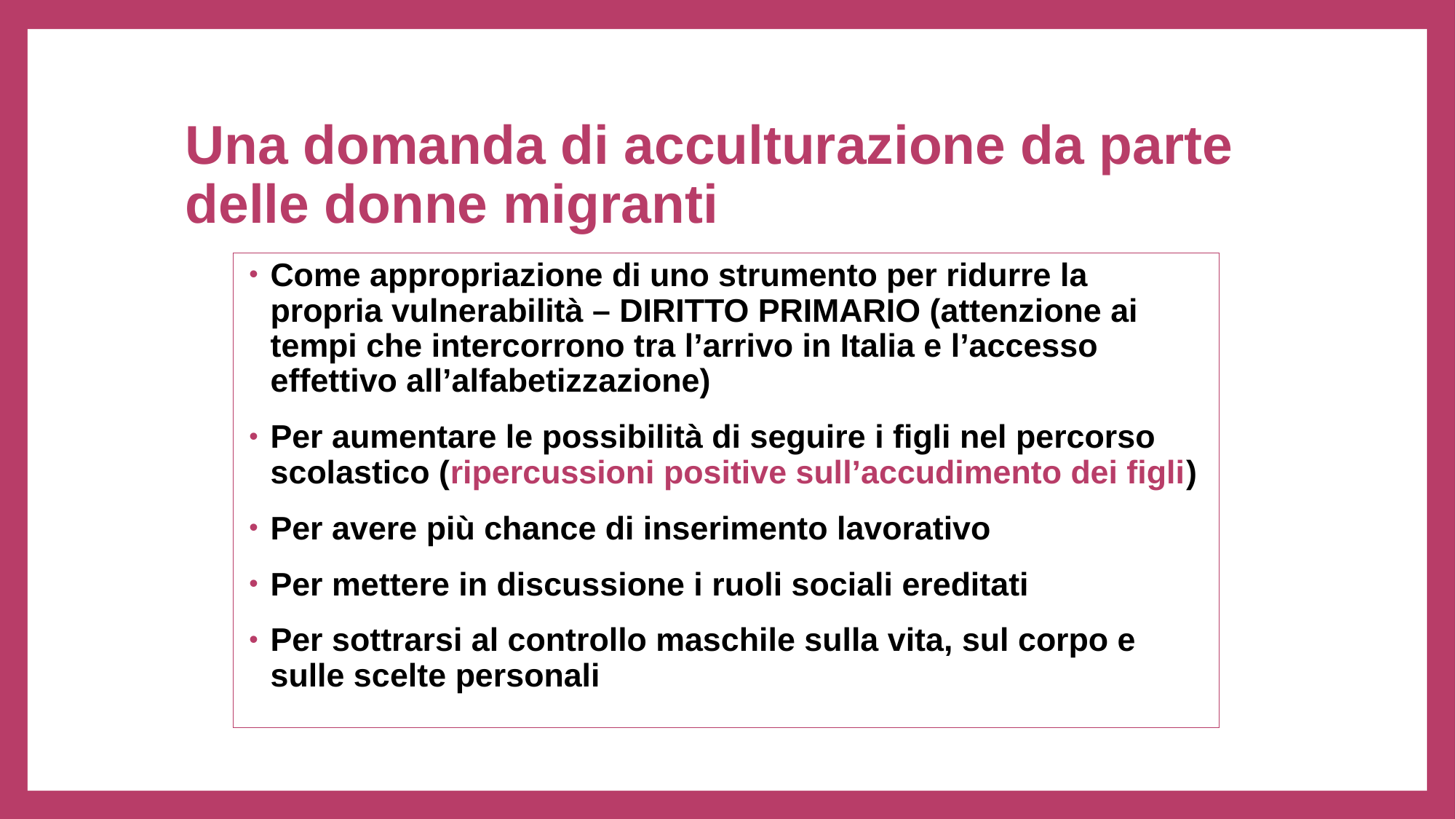

# Una domanda di acculturazione da parte delle donne migranti
Come appropriazione di uno strumento per ridurre la propria vulnerabilità – DIRITTO PRIMARIO (attenzione ai tempi che intercorrono tra l’arrivo in Italia e l’accesso effettivo all’alfabetizzazione)
Per aumentare le possibilità di seguire i figli nel percorso scolastico (ripercussioni positive sull’accudimento dei figli)
Per avere più chance di inserimento lavorativo
Per mettere in discussione i ruoli sociali ereditati
Per sottrarsi al controllo maschile sulla vita, sul corpo e sulle scelte personali